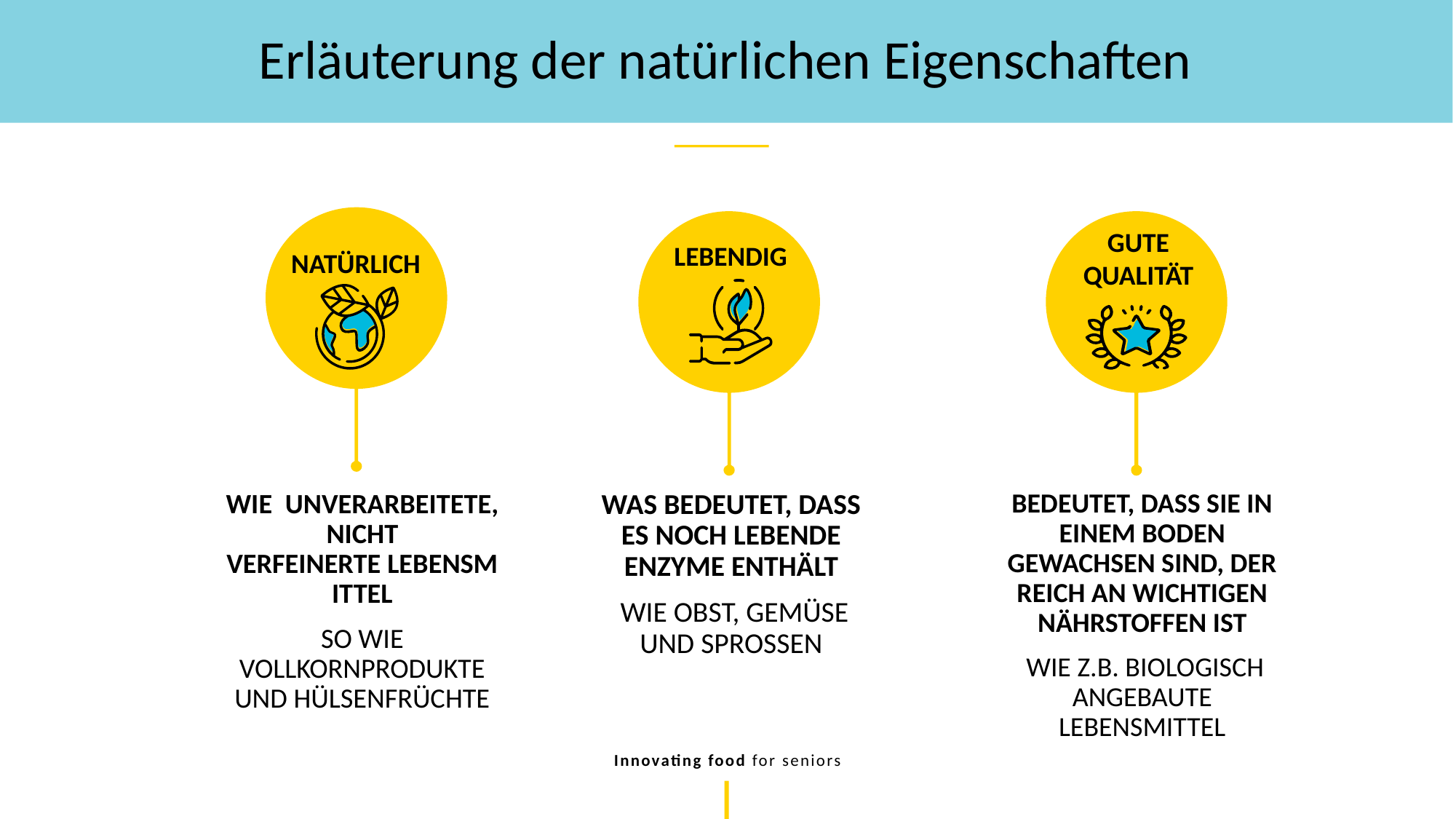

Erläuterung der natürlichen Eigenschaften
GUTE QUALITÄT
LEBENDIG
NATÜRLICH

WIE  UNVERARBEITETE, NICHT VERFEINERTE LEBENSMITTEL
SO WIE VOLLKORNPRODUKTE UND HÜLSENFRÜCHTE
WAS BEDEUTET, DASS ES NOCH LEBENDE ENZYME ENTHÄLT
 WIE OBST, GEMÜSE UND SPROSSEN
BEDEUTET, DASS SIE IN EINEM BODEN GEWACHSEN SIND, DER REICH AN WICHTIGEN NÄHRSTOFFEN IST
 WIE Z.B. BIOLOGISCH ANGEBAUTE LEBENSMITTEL